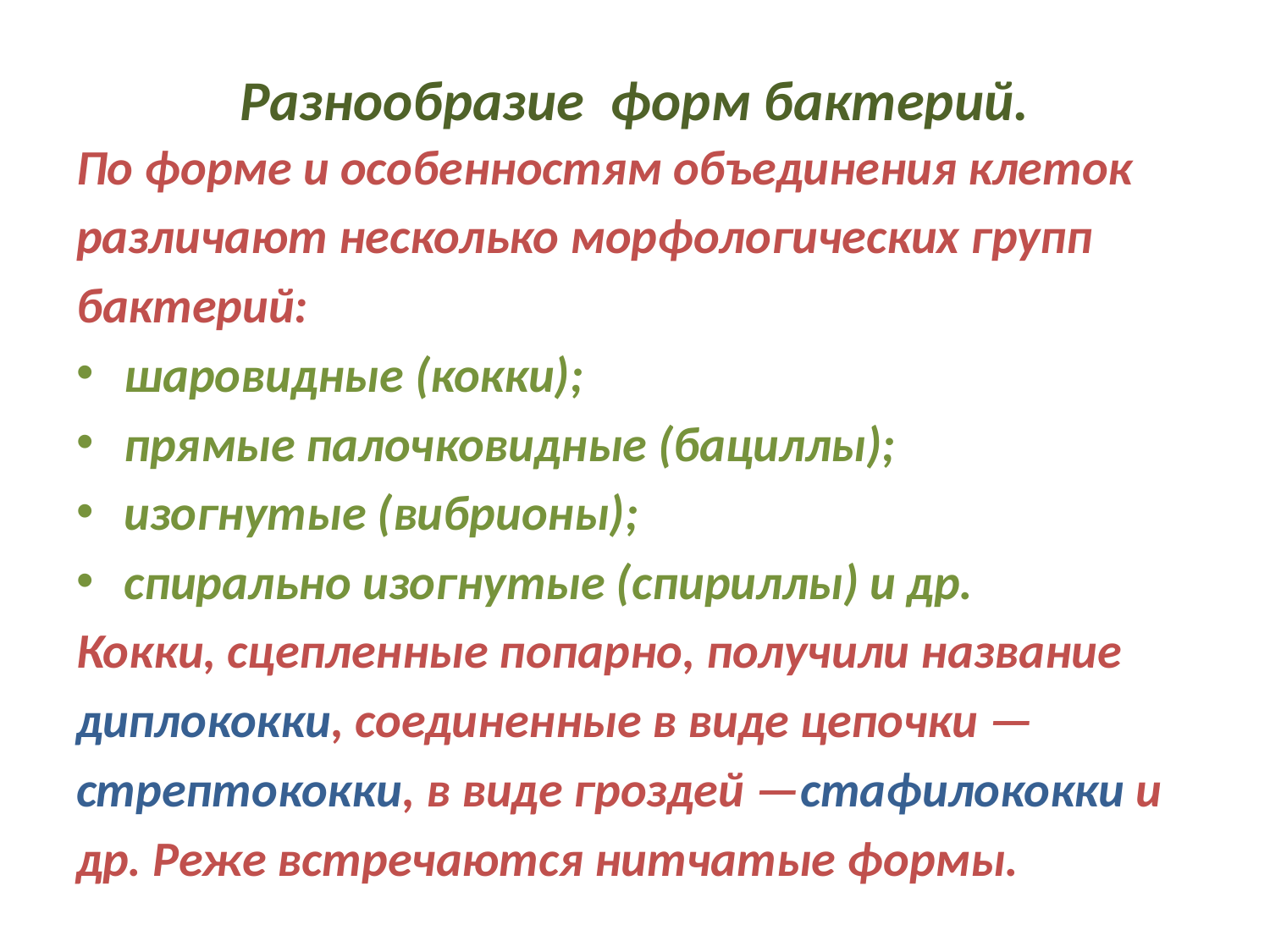

# Разнообразие  форм бактерий.
По форме и особенностям объединения клеток
различают несколько морфологических групп
бактерий:
шаровидные (кокки);
прямые палочковидные (бациллы);
изогнутые (вибрионы);
спирально изогнутые (спириллы) и др.
Кокки, сцепленные попарно, получили название
диплококки, соединенные в виде цепочки —
стрептококки, в виде гроздей —стафилококки и
др. Реже встречаются нитчатые формы.